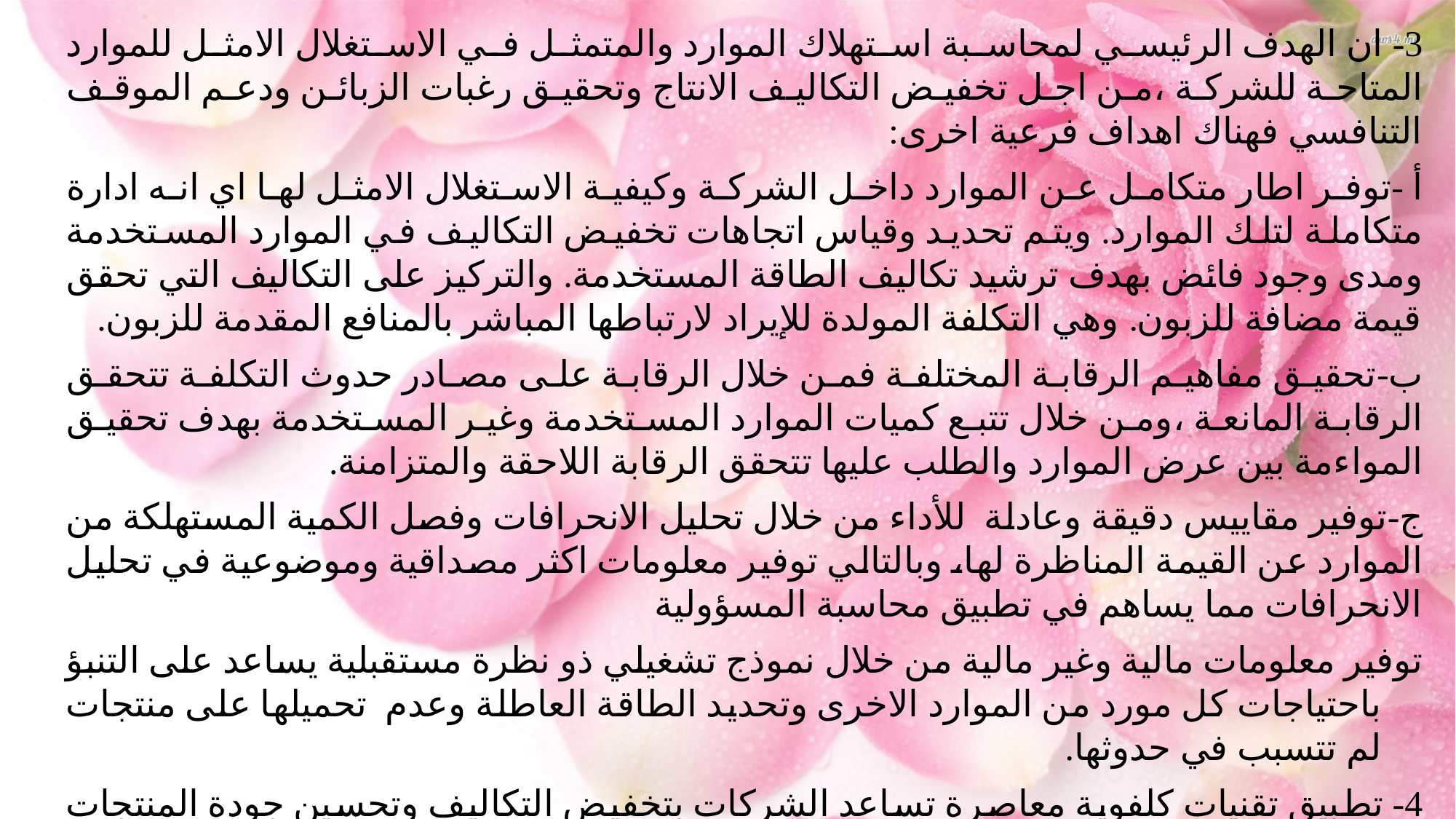

3- ان الهدف الرئيسي لمحاسبة استهلاك الموارد والمتمثل في الاستغلال الامثل للموارد المتاحة للشركة ،من اجل تخفيض التكاليف الانتاج وتحقيق رغبات الزبائن ودعم الموقف التنافسي فهناك اهداف فرعية اخرى:
أ -توفر اطار متكامل عن الموارد داخل الشركة وكيفية الاستغلال الامثل لها اي انه ادارة متكاملة لتلك الموارد. ويتم تحديد وقياس اتجاهات تخفيض التكاليف في الموارد المستخدمة ومدى وجود فائض بهدف ترشيد تكاليف الطاقة المستخدمة. والتركيز على التكاليف التي تحقق قيمة مضافة للزبون. وهي التكلفة المولدة للإيراد لارتباطها المباشر بالمنافع المقدمة للزبون.
ب-تحقيق مفاهيم الرقابة المختلفة فمن خلال الرقابة على مصادر حدوث التكلفة تتحقق الرقابة المانعة ،ومن خلال تتبع كميات الموارد المستخدمة وغير المستخدمة بهدف تحقيق المواءمة بين عرض الموارد والطلب عليها تتحقق الرقابة اللاحقة والمتزامنة.
ج-توفير مقاييس دقيقة وعادلة  للأداء من خلال تحليل الانحرافات وفصل الكمية المستهلكة من الموارد عن القيمة المناظرة لها، وبالتالي توفير معلومات اكثر مصداقية وموضوعية في تحليل الانحرافات مما يساهم في تطبيق محاسبة المسؤولية
توفير معلومات مالية وغير مالية من خلال نموذج تشغيلي ذو نظرة مستقبلية يساعد على التنبؤ باحتياجات كل مورد من الموارد الاخرى وتحديد الطاقة العاطلة وعدم  تحميلها على منتجات لم تتسبب في حدوثها.
4- تطبيق تقنيات كلفوية معاصرة تساعد الشركات بتخفيض التكاليف وتحسين جودة المنتجات والاستغلال الامثل للطاقة والموارد المتاحة كالمحاسبة عن استهلاك الموارد